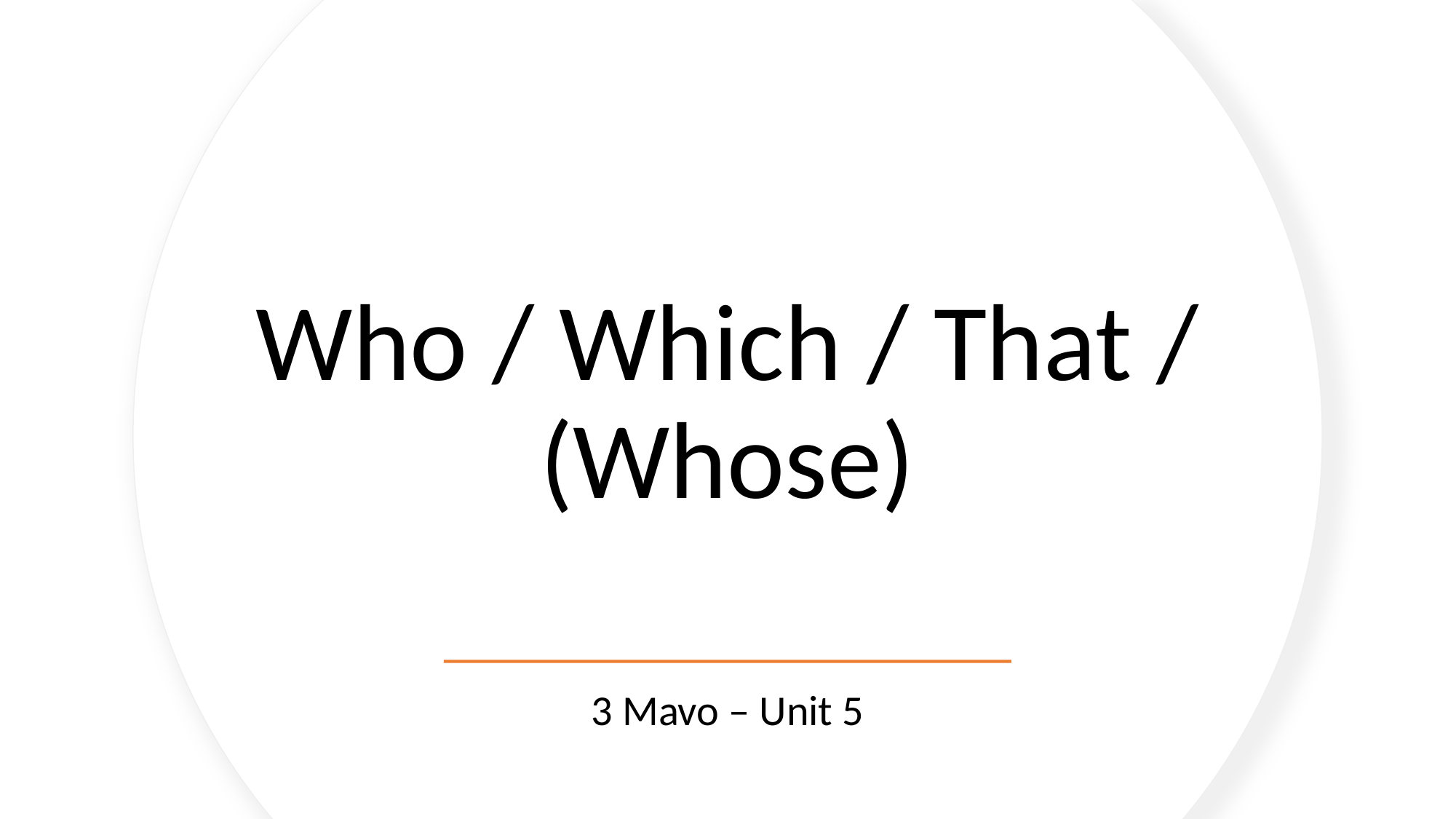

# Who / Which / That / (Whose)

3 Mavo – Unit 5